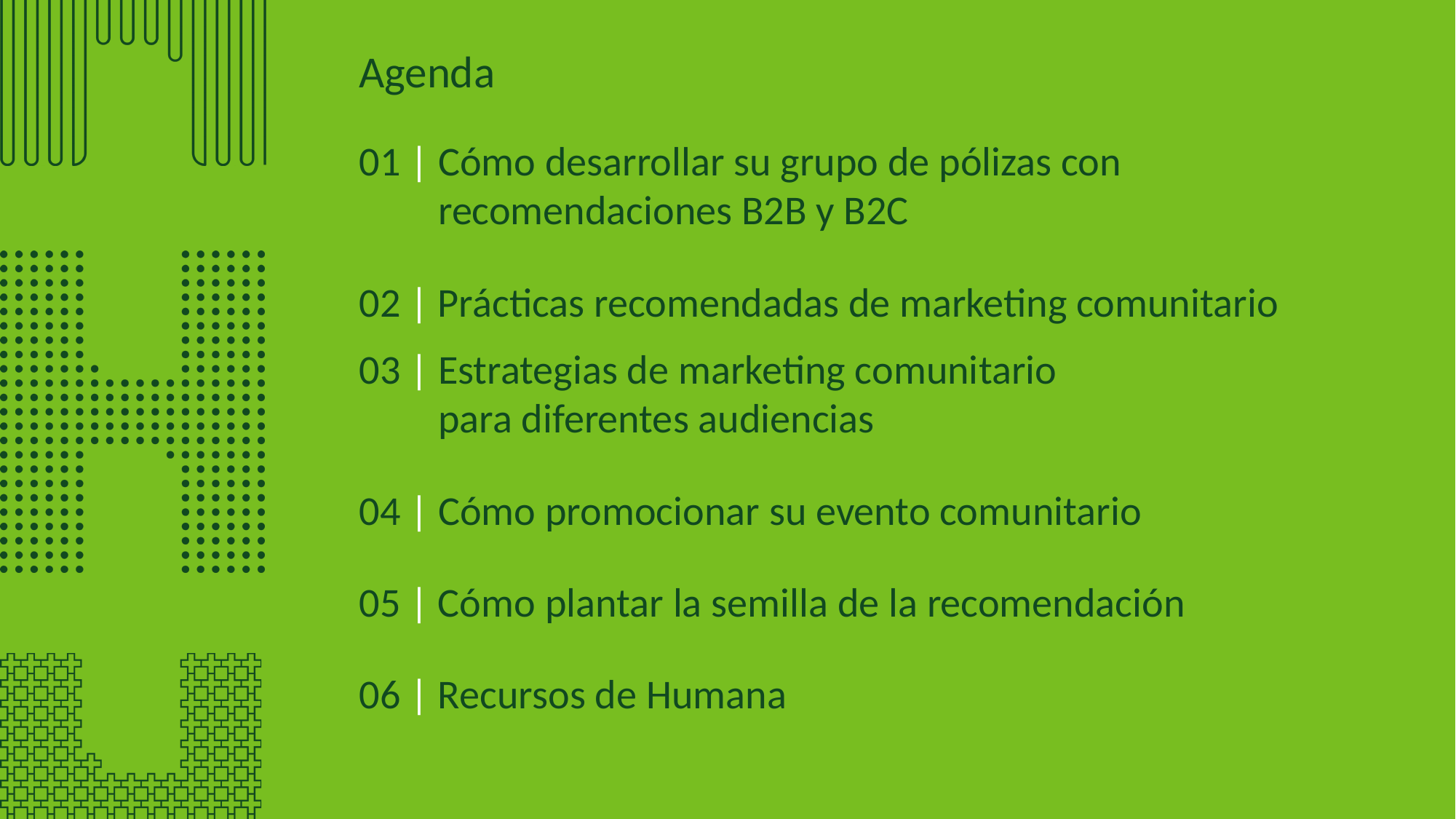

# Agenda
01 | Cómo desarrollar su grupo de pólizas con recomendaciones B2B y B2C
02 | Prácticas recomendadas de marketing comunitario
03 | Estrategias de marketing comunitario
para diferentes audiencias
04 | Cómo promocionar su evento comunitario
05 | Cómo plantar la semilla de la recomendación
06 | Recursos de Humana